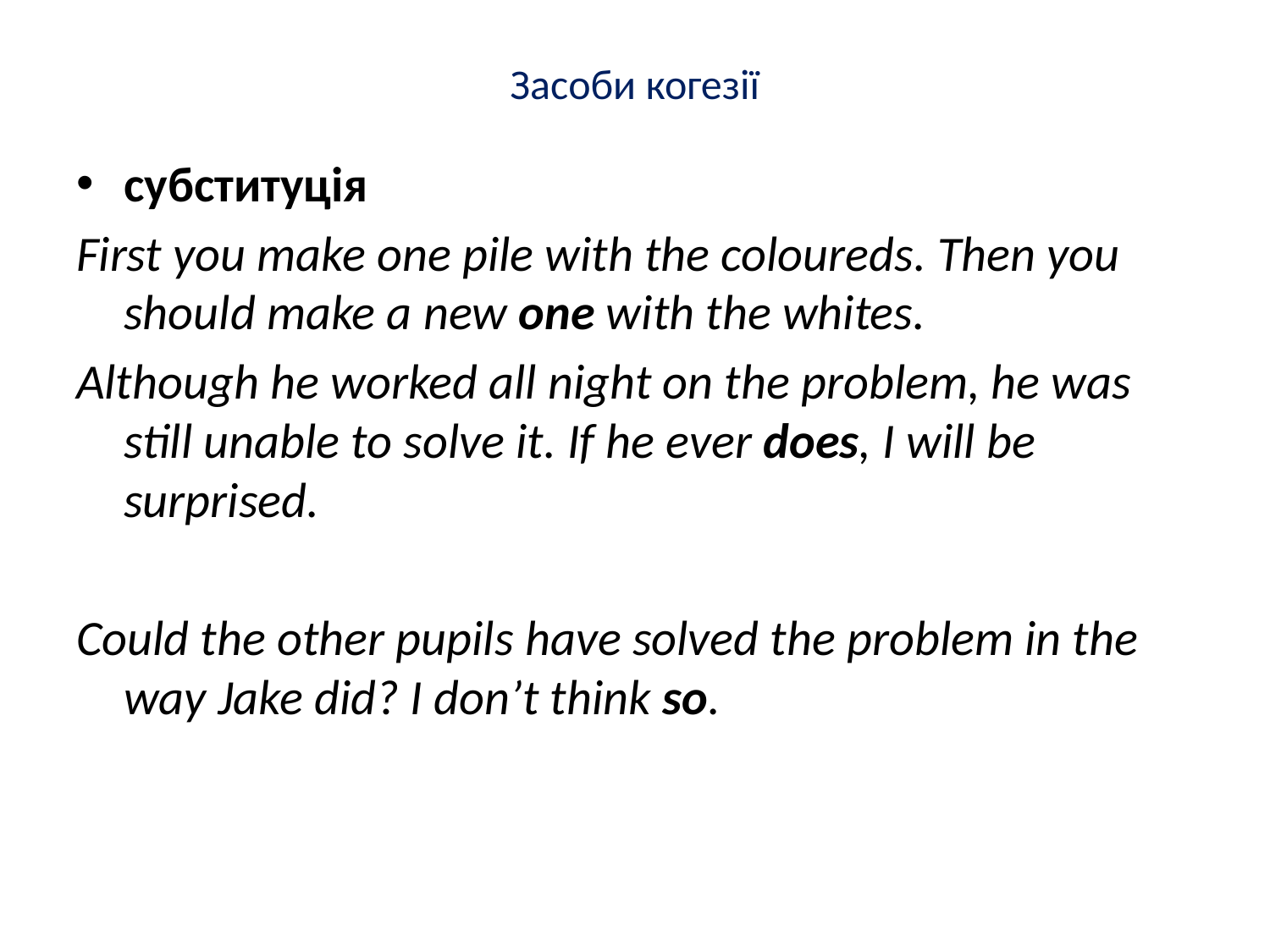

# Засоби когезії
субституція
First you make one pile with the coloureds. Then you should make a new one with the whites.
Although he worked all night on the problem, he was still unable to solve it. If he ever does, I will be surprised.

Could the other pupils have solved the problem in the way Jake did? I don’t think so.